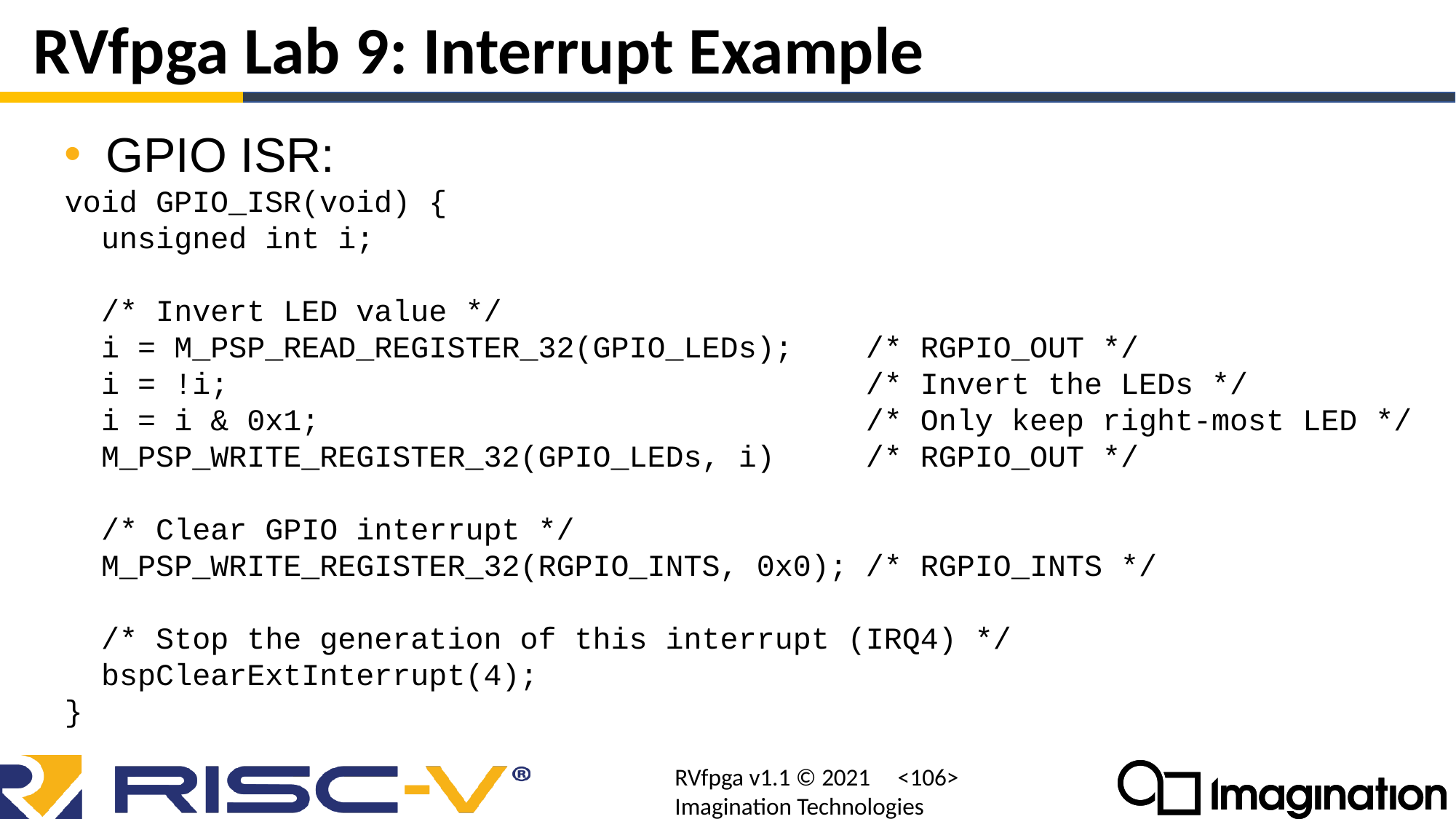

# RVfpga Lab 9: Interrupt Example
GPIO ISR:
void GPIO_ISR(void) {
  unsigned int i;

  /* Invert LED value */
  i = M_PSP_READ_REGISTER_32(GPIO_LEDs);    /* RGPIO_OUT */
  i = !i;                                   /* Invert the LEDs */
  i = i & 0x1;                              /* Only keep right-most LED */
  M_PSP_WRITE_REGISTER_32(GPIO_LEDs, i)     /* RGPIO_OUT */

  /* Clear GPIO interrupt */
  M_PSP_WRITE_REGISTER_32(RGPIO_INTS, 0x0); /* RGPIO_INTS */

  /* Stop the generation of this interrupt (IRQ4) */
  bspClearExtInterrupt(4);
}